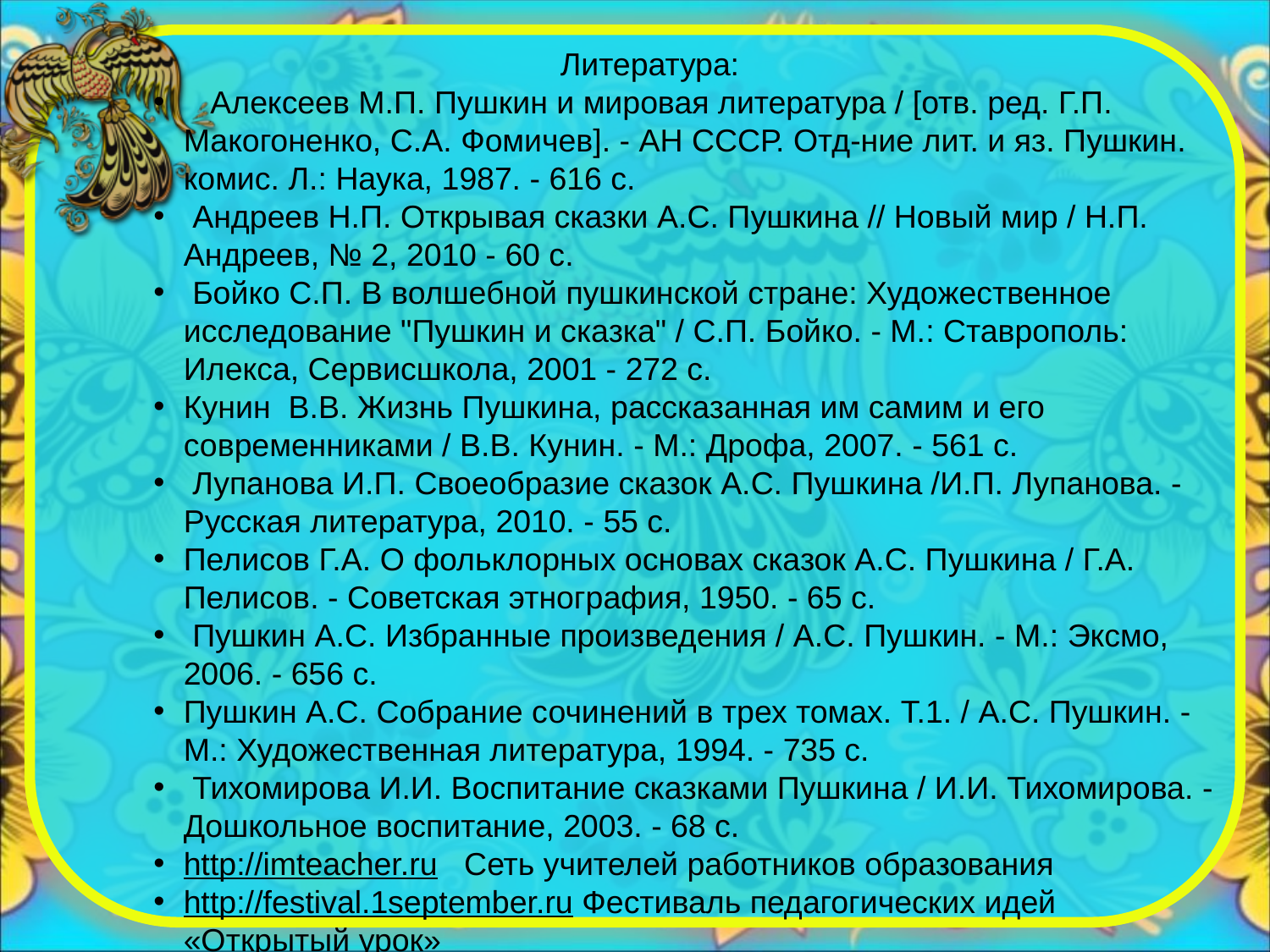

Литература:
   Алексеев М.П. Пушкин и мировая литература / [отв. ред. Г.П. Макогоненко, С.А. Фомичев]. - АН СССР. Отд-ние лит. и яз. Пушкин. комис. Л.: Наука, 1987. - 616 с.
 Андреев Н.П. Открывая сказки А.С. Пушкина // Новый мир / Н.П. Андреев, № 2, 2010 - 60 с.
 Бойко С.П. В волшебной пушкинской стране: Художественное исследование "Пушкин и сказка" / С.П. Бойко. - М.: Ставрополь: Илекса, Сервисшкола, 2001 - 272 с.
Кунин  В.В. Жизнь Пушкина, рассказанная им самим и его современниками / В.В. Кунин. - М.: Дрофа, 2007. - 561 с.
 Лупанова И.П. Своеобразие сказок А.С. Пушкина /И.П. Лупанова. - Русская литература, 2010. - 55 с.
Пелисов Г.А. О фольклорных основах сказок А.С. Пушкина / Г.А. Пелисов. - Советская этнография, 1950. - 65 с.
 Пушкин А.С. Избранные произведения / А.С. Пушкин. - М.: Эксмо, 2006. - 656 с.
Пушкин А.С. Собрание сочинений в трех томах. Т.1. / А.С. Пушкин. - М.: Художественная литература, 1994. - 735 с.
 Тихомирова И.И. Воспитание сказками Пушкина / И.И. Тихомирова. - Дошкольное воспитание, 2003. - 68 с.
http://imteacher.ru   Сеть учителей работников образования
http://festival.1september.ru Фестиваль педагогических идей «Открытый урок»